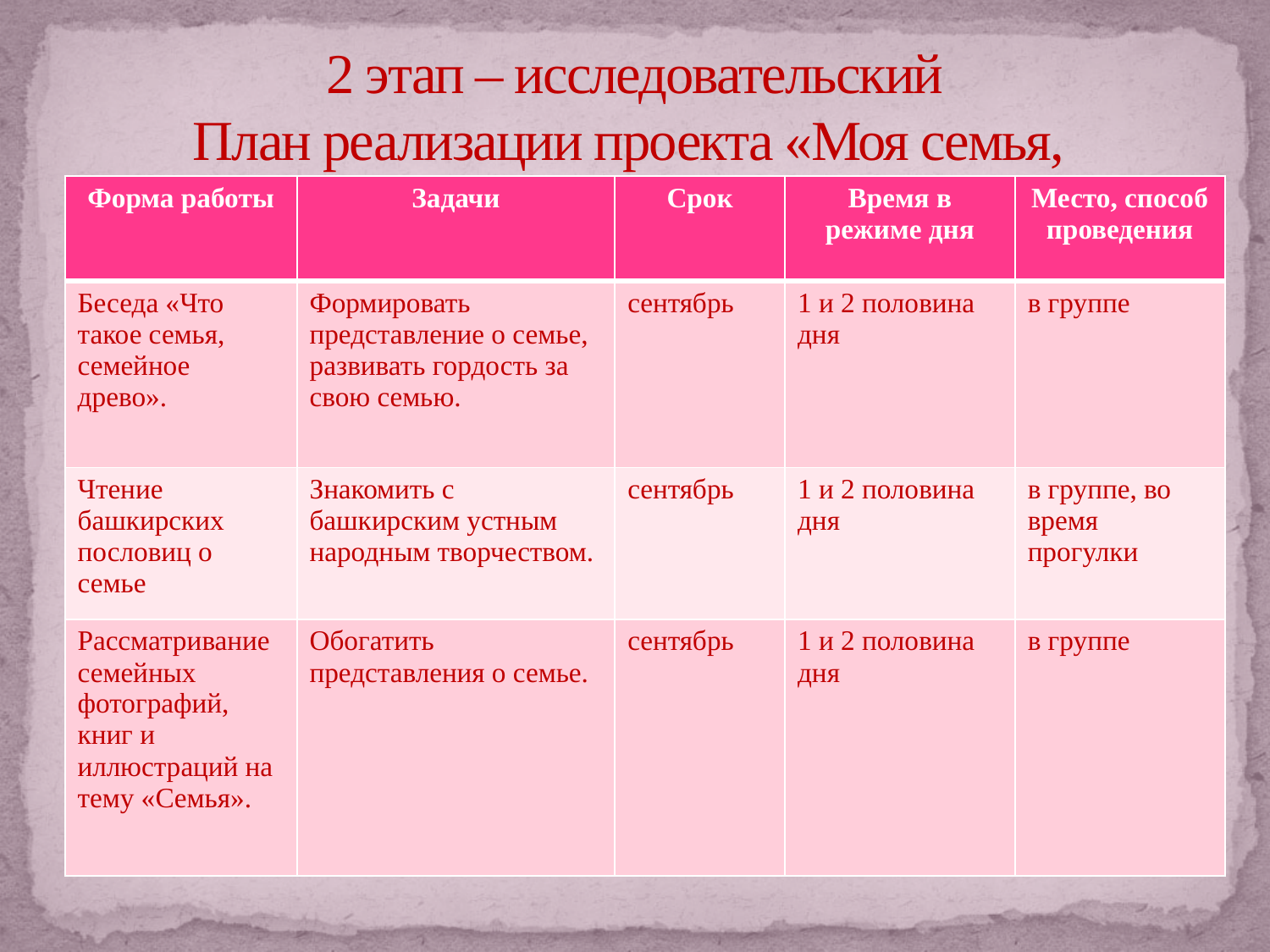

# 2 этап – исследовательский План реализации проекта «Моя семья, моя малая родина»
| Форма работы | Задачи | Срок | Время в режиме дня | Место, способ проведения |
| --- | --- | --- | --- | --- |
| Беседа «Что такое семья, семейное древо». | Формировать представление о семье, развивать гордость за свою семью. | сентябрь | 1 и 2 половина дня | в группе |
| Чтение башкирских пословиц о семье | Знакомить с башкирским устным народным творчеством. | сентябрь | 1 и 2 половина дня | в группе, во время прогулки |
| Рассматривание семейных фотографий, книг и иллюстраций на тему «Семья». | Обогатить представления о семье. | сентябрь | 1 и 2 половина дня | в группе |